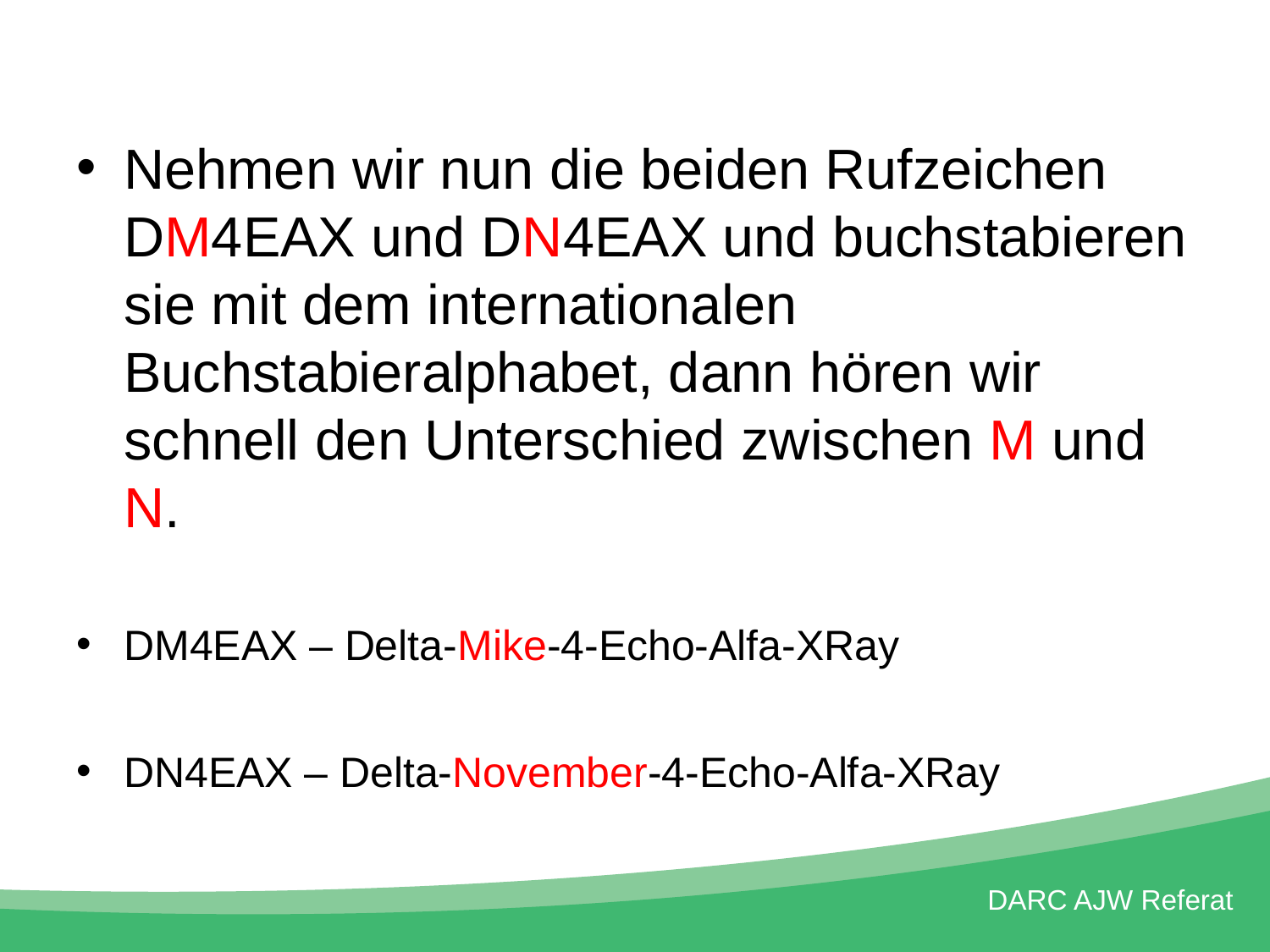

#
Nehmen wir nun die beiden Rufzeichen DM4EAX und DN4EAX und buchstabieren sie mit dem internationalen Buchstabieralphabet, dann hören wir schnell den Unterschied zwischen M und N.
DM4EAX – Delta-Mike-4-Echo-Alfa-XRay
DN4EAX – Delta-November-4-Echo-Alfa-XRay